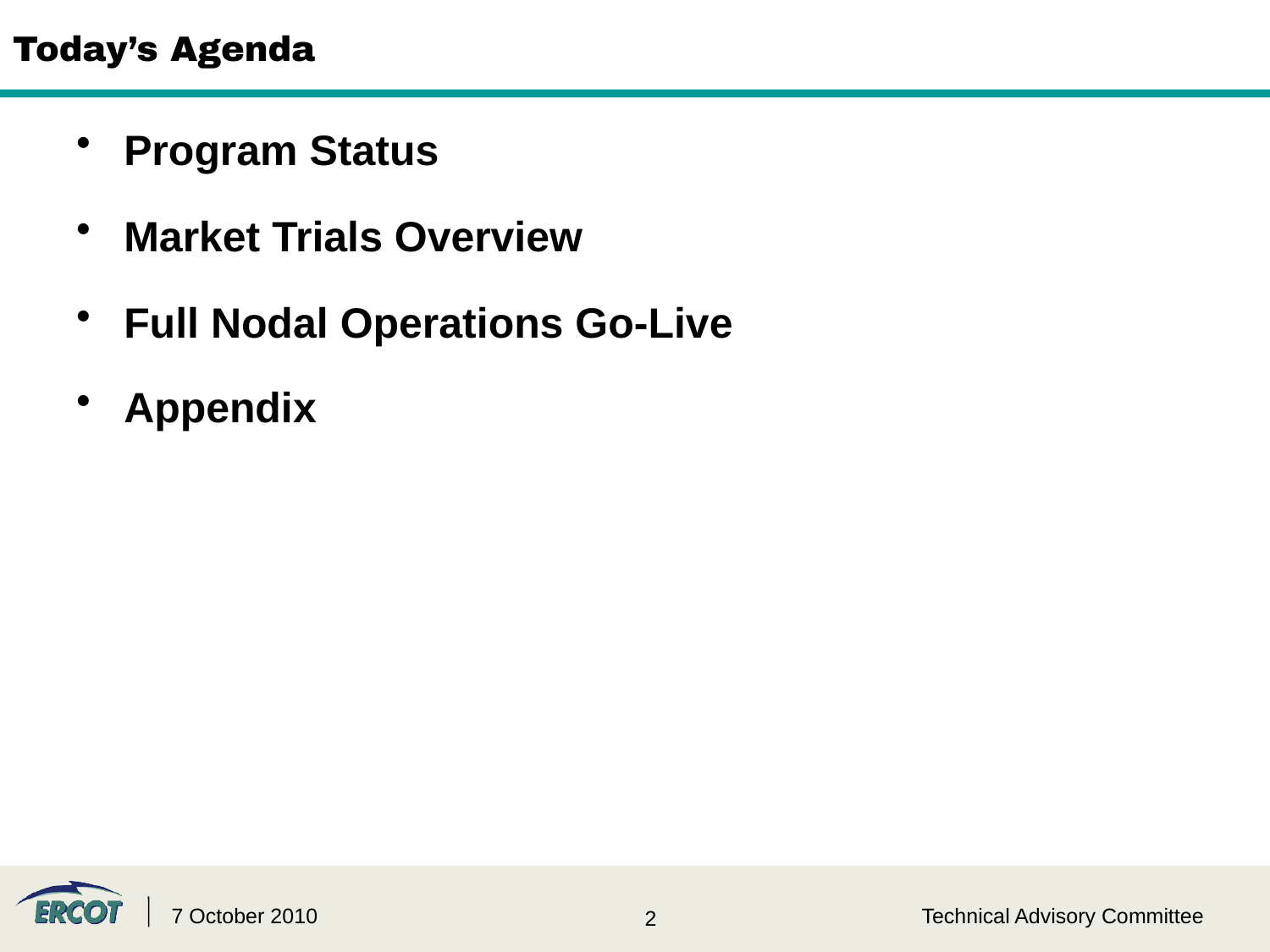

# Today’s Agenda
Program Status

Market Trials Overview

Full Nodal Operations Go-Live

Appendix

7 October 2010
Technical Advisory Committee